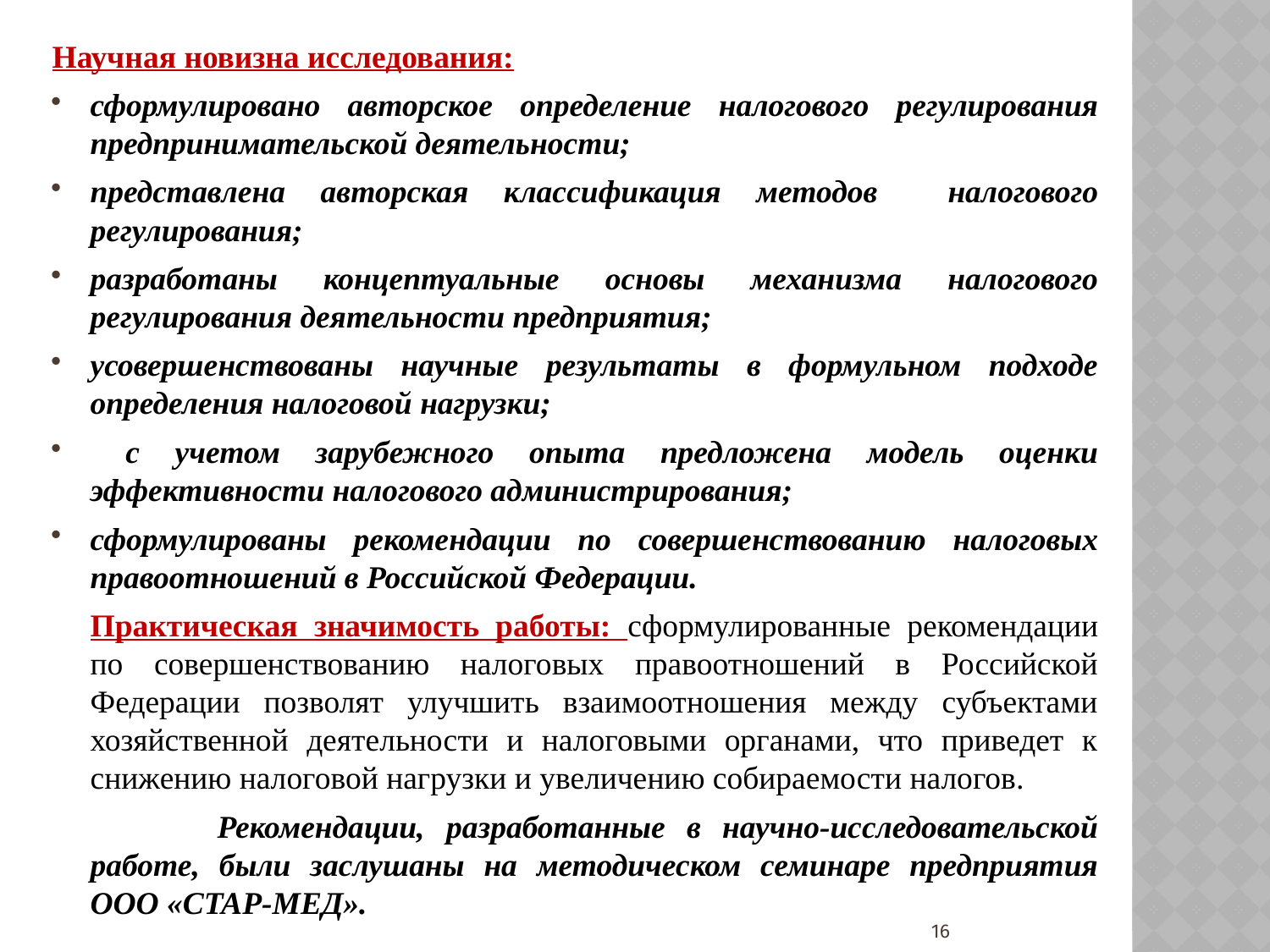

Научная новизна исследования:
сформулировано авторское определение налогового регулирования предпринимательской деятельности;
представлена авторская классификация методов  налогового регулирования;
разработаны концептуальные основы механизма налогового регулирования деятельности предприятия;
усовершенствованы научные результаты в формульном подходе определения налоговой нагрузки;
 с учетом зарубежного опыта предложена модель оценки эффективности налогового администрирования;
сформулированы рекомендации по совершенствованию налоговых правоотношений в Российской Федерации.
	Практическая значимость работы: сформулированные рекомендации по совершенствованию налоговых правоотношений в Российской Федерации позволят улучшить взаимоотношения между субъектами хозяйственной деятельности и налоговыми органами, что приведет к снижению налоговой нагрузки и увеличению собираемости налогов.
		Рекомендации, разработанные в научно-исследовательской работе, были заслушаны на методическом семинаре предприятия ООО «СТАР-МЕД».

16